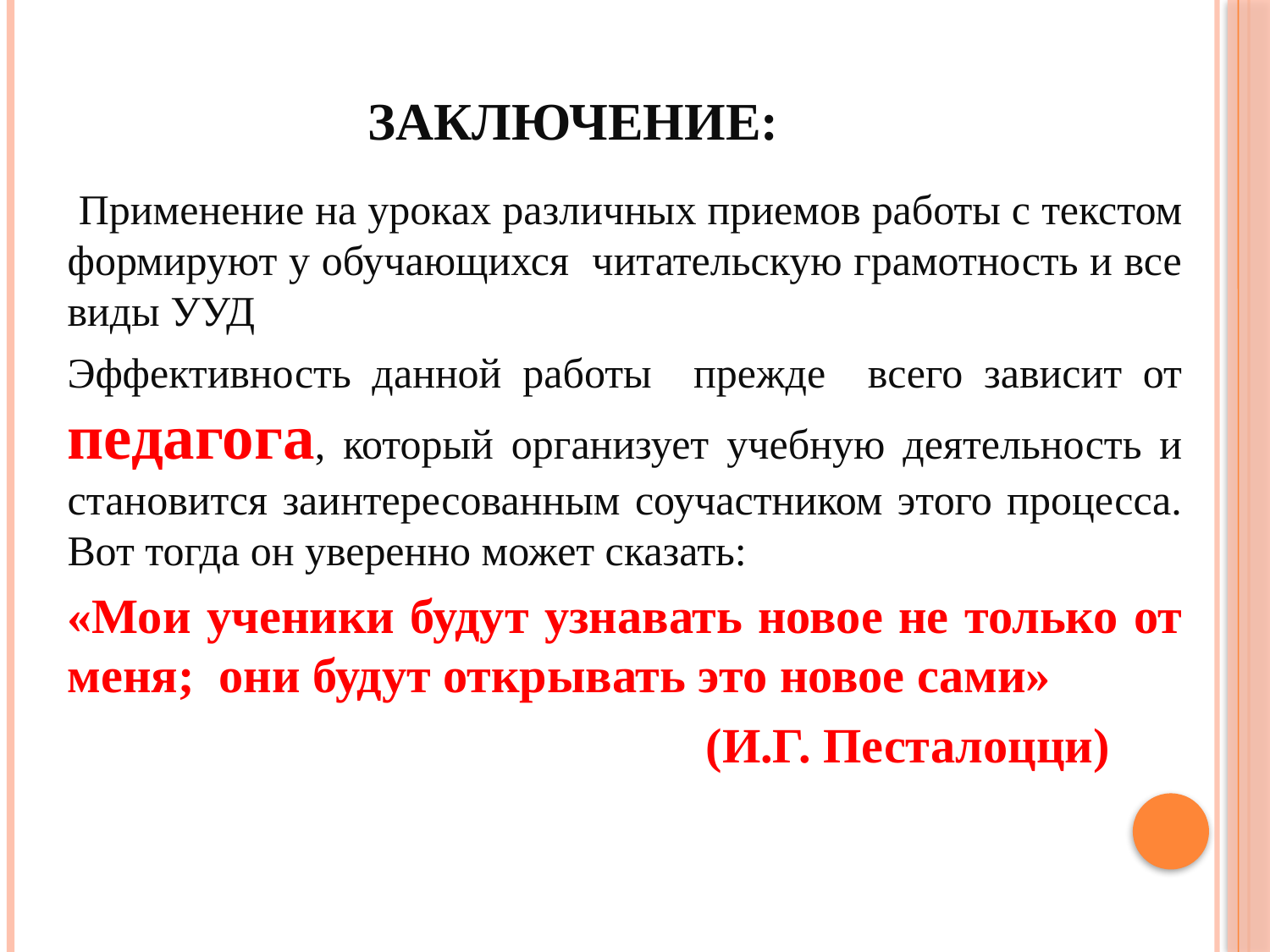

# ЗАКЛЮЧЕНИЕ:
 Применение на уроках различных приемов работы с текстом формируют у обучающихся  читательскую грамотность и все виды УУД
Эффективность данной работы  прежде  всего зависит от педагога, который организует учебную деятельность и становится заинтересованным соучастником этого процесса. Вот тогда он уверенно может сказать:
«Мои ученики будут узнавать новое не только от меня;  они будут открывать это новое сами»
                                                    (И.Г. Песталоцци)